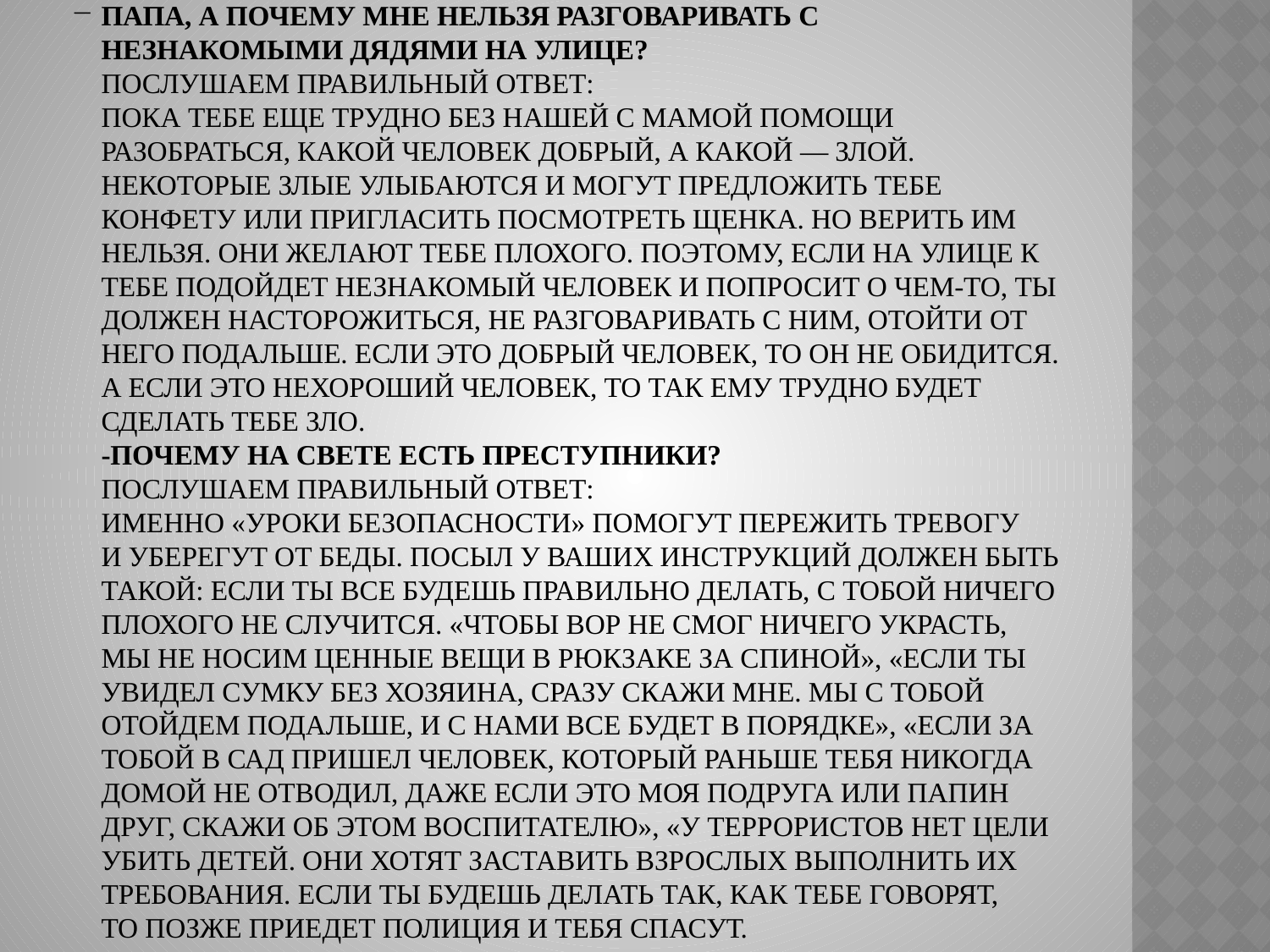

# Папа, а почему мне нельзя разговаривать с незнакомыми дядями на улице? Послушаем правильный ответ:  Пока тебе еще трудно без нашей с мамой помощи разобраться, какой человек добрый, а какой — злой. Некоторые злые улыбаются и могут предложить тебе конфету или пригласить посмотреть щенка. Но верить им нельзя. Они желают тебе плохого. Поэтому, если на улице к тебе подойдет незнакомый человек и попросит о чем-то, ты должен насторожиться, не разговаривать с ним, отойти от него подальше. Если это добрый человек, то он не обидится. А если это нехороший человек, то так ему трудно будет сделать тебе зло. -ПОЧЕМУ НА СВЕТЕ ЕСТЬ ПРЕСТУПНИКИ? ПОСЛУШАЕМ ПРАВИЛЬНЫЙ ОТВЕТ: Именно «уроки безопасности» помогут пережить тревогу и уберегут от беды. Посыл у ваших инструкций должен быть такой: если ты все будешь правильно делать, с тобой ничего плохого не случится. «Чтобы вор не смог ничего украсть, мы не носим ценные вещи в рюкзаке за спиной», «Если ты увидел сумку без хозяина, сразу скажи мне. Мы с тобой отойдем подальше, и с нами все будет в порядке», «Если за тобой в сад пришел человек, который раньше тебя никогда домой не отводил, даже если это моя подруга или папин друг, скажи об этом воспитателю», «У террористов нет цели убить детей. Они хотят заставить взрослых выполнить их требования. Если ты будешь делать так, как тебе говорят, то позже приедет полиция и тебя спасут.